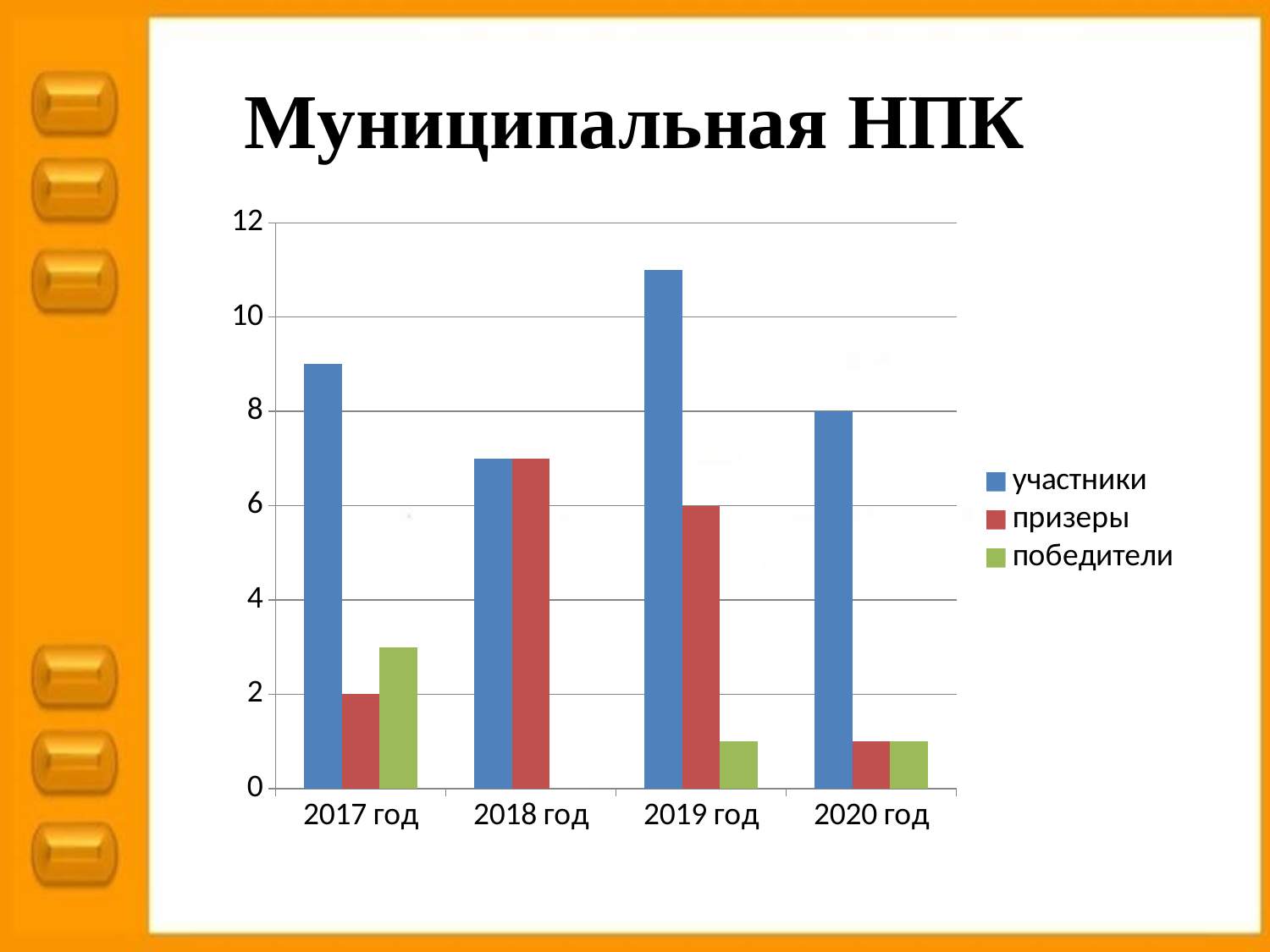

# Муниципальная НПК

### Chart

| Category | участники | призеры | победители |
|---|---|---|---|
| 2017 год | 9.0 | 2.0 | 3.0 |
| 2018 год | 7.0 | 7.0 | 0.0 |
| 2019 год | 11.0 | 6.0 | 1.0 |
| 2020 год | 8.0 | 1.0 | 1.0 |